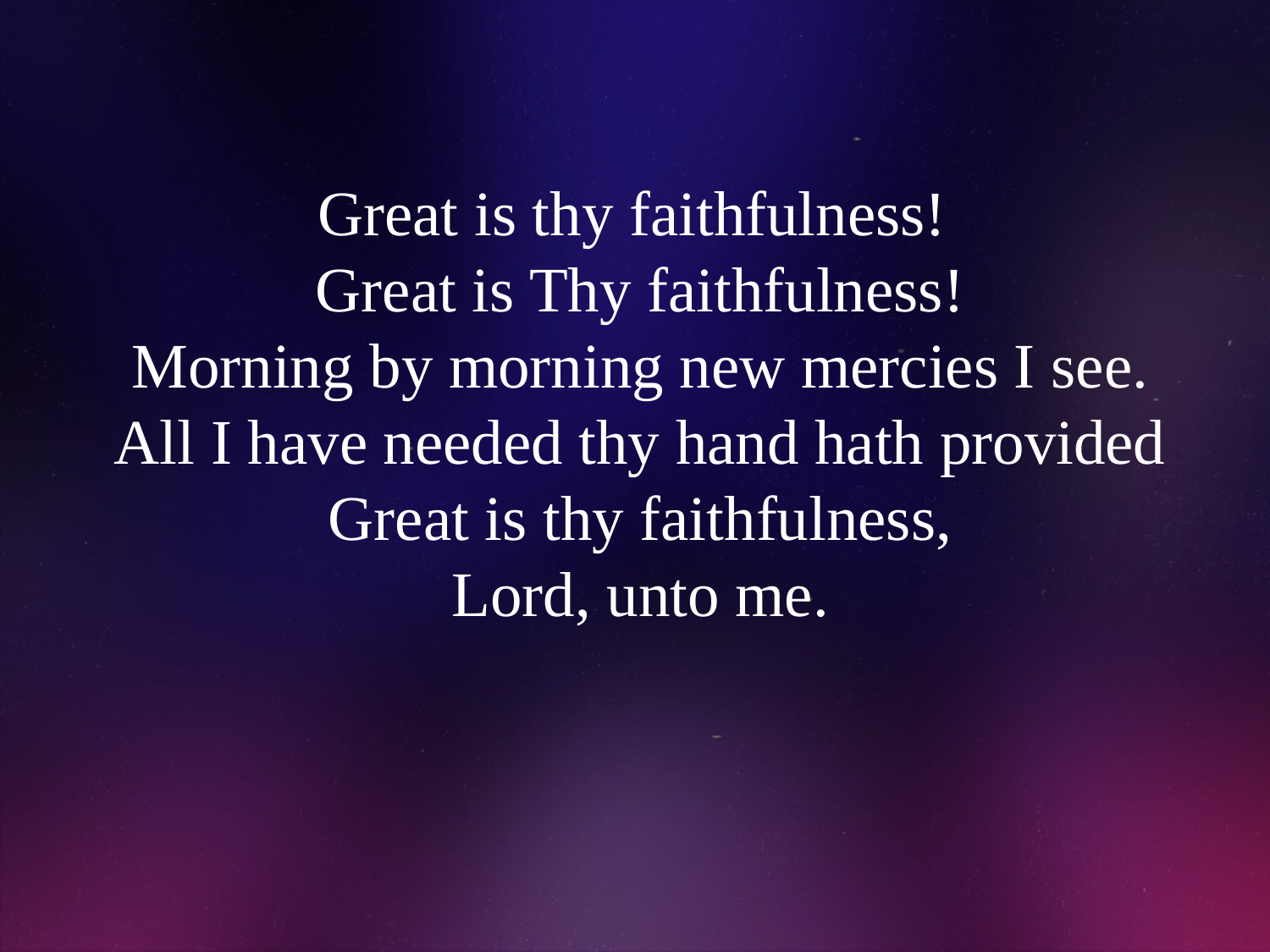

# Great is thy faithfulness! Great is Thy faithfulness! Morning by morning new mercies I see. All I have needed thy hand hath provided Great is thy faithfulness, Lord, unto me.